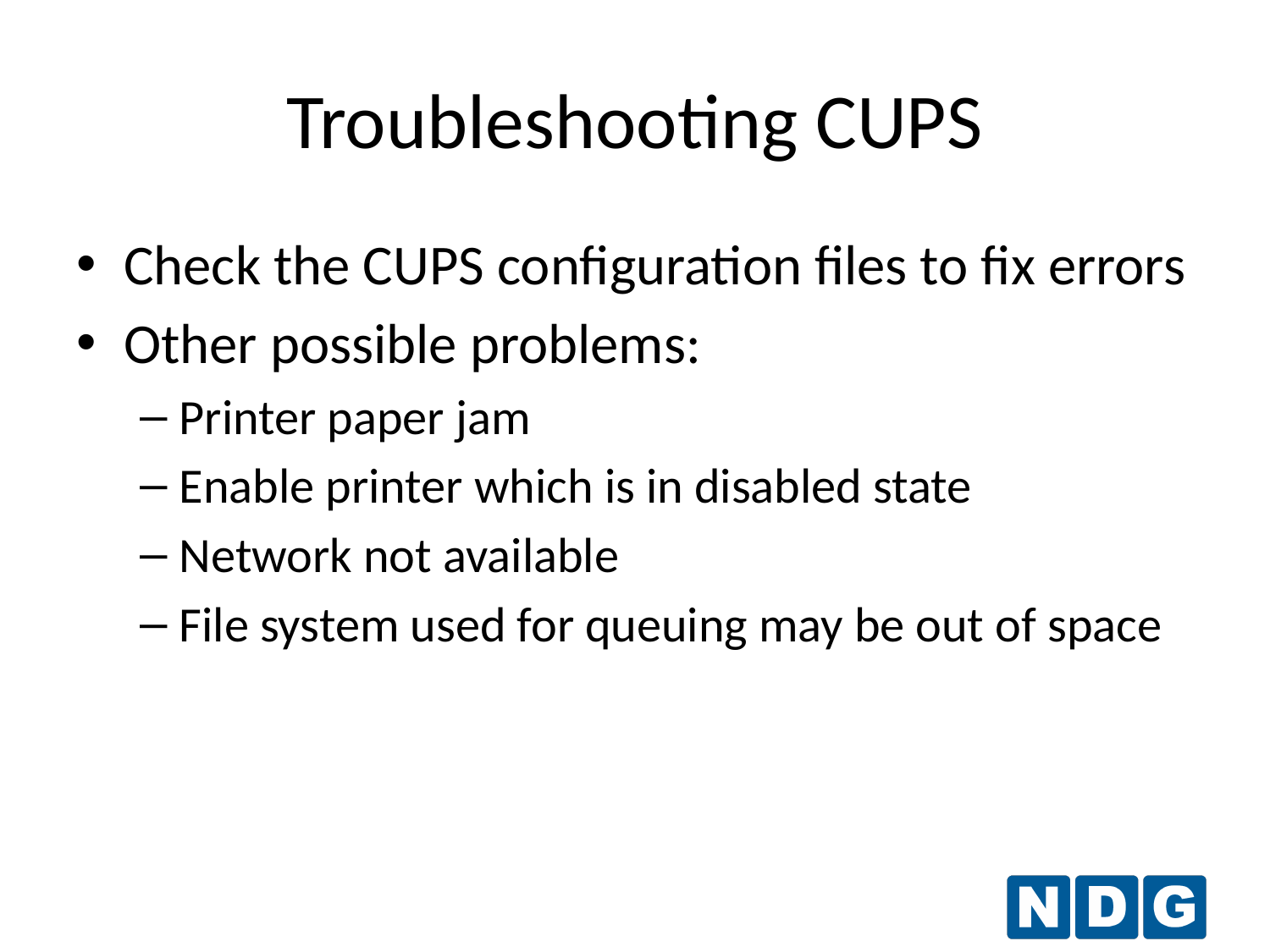

Troubleshooting CUPS
Check the CUPS configuration files to fix errors
Other possible problems:
Printer paper jam
Enable printer which is in disabled state
Network not available
File system used for queuing may be out of space